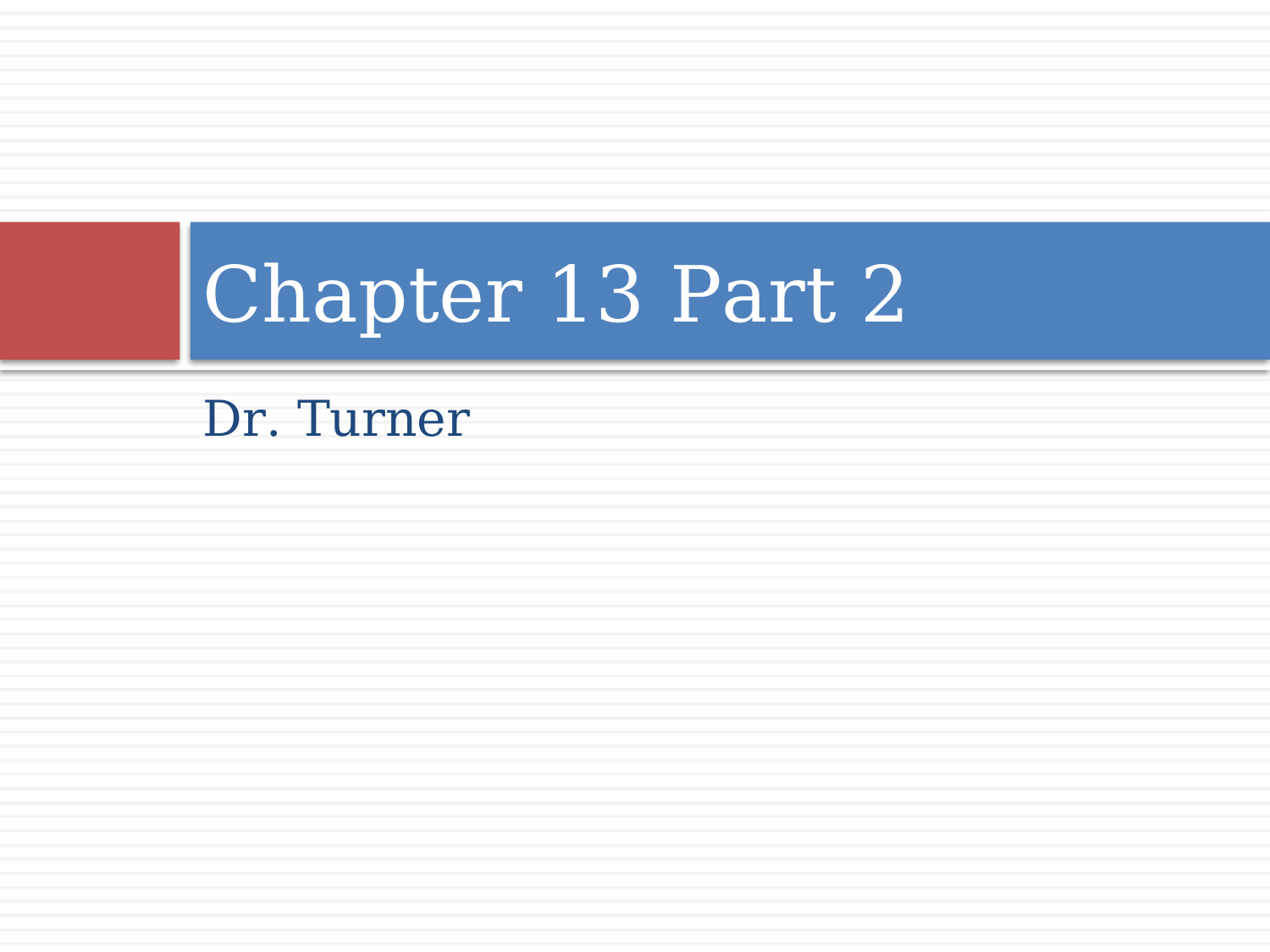

# Chapter 13 Part 2
Dr. Turner